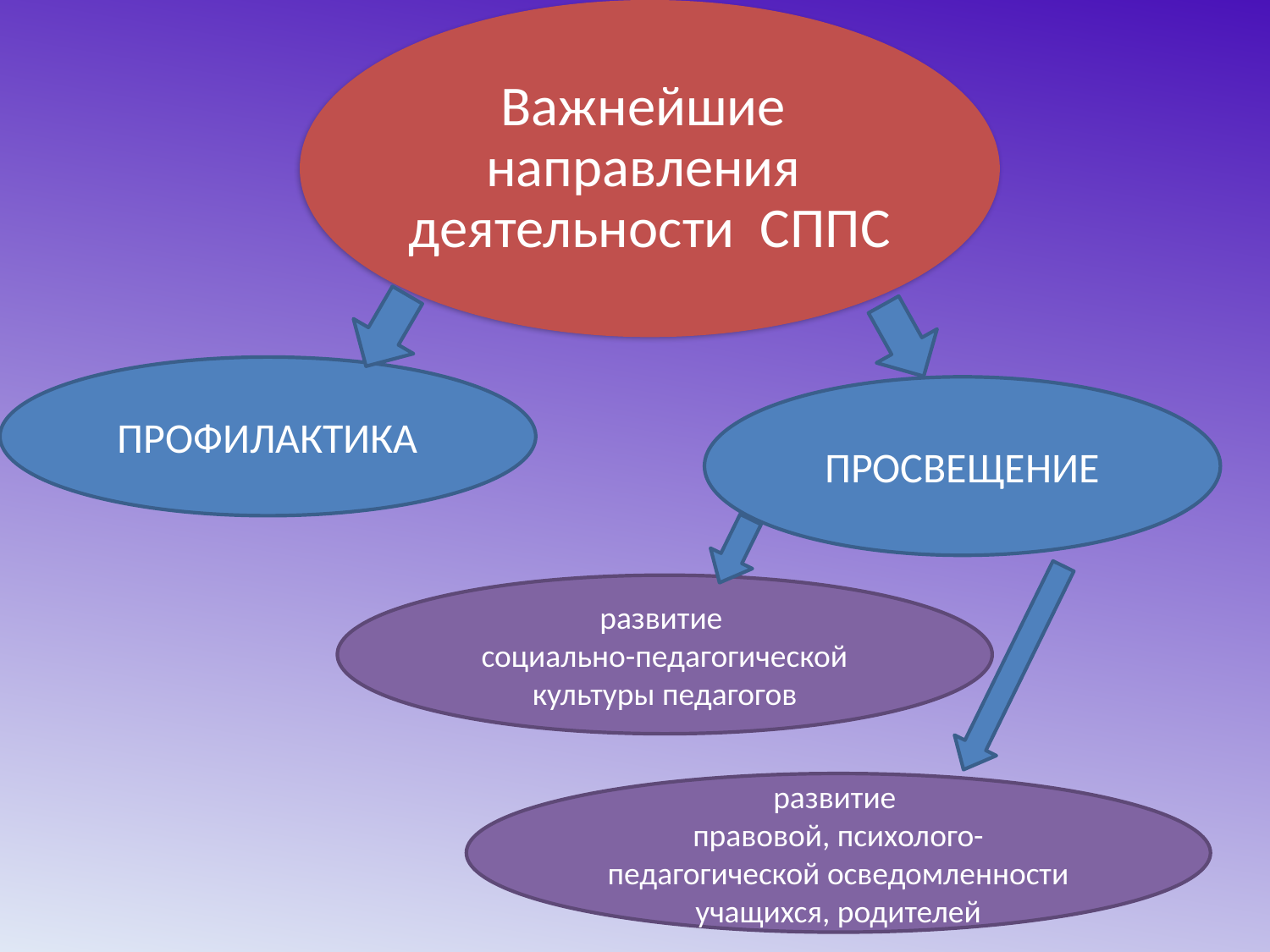

Важнейшие  направления  деятельности  СППС

ПРОФИЛАКТИКА
ПРОСВЕЩЕНИЕ

развитие
социально-педагогической культуры педагогов
развитие
правовой, психолого-педагогической осведомленности учащихся, родителей